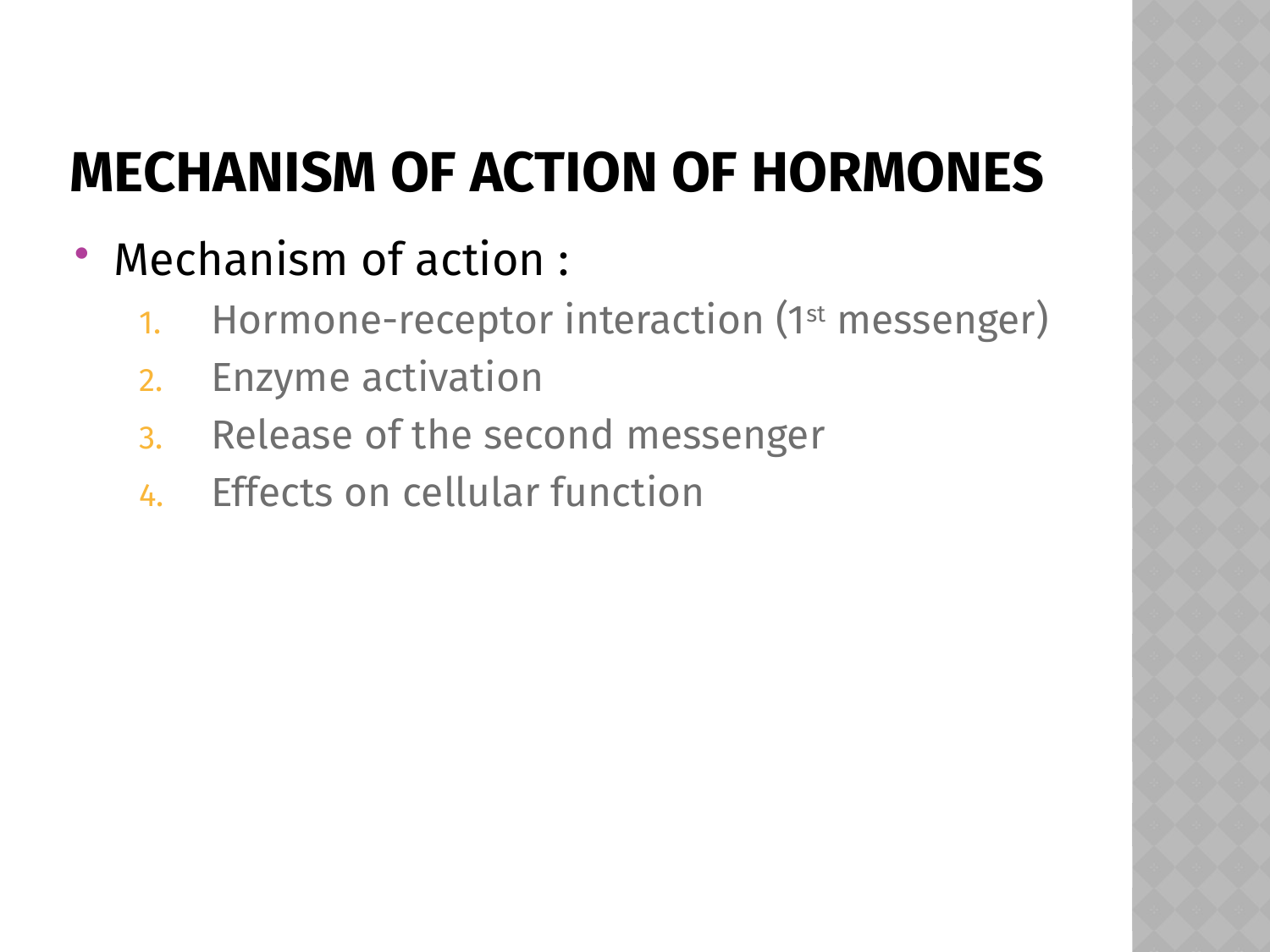

# Mechanism of action of hormones
Mechanism of action :
Hormone-receptor interaction (1st messenger)
Enzyme activation
Release of the second messenger
Effects on cellular function